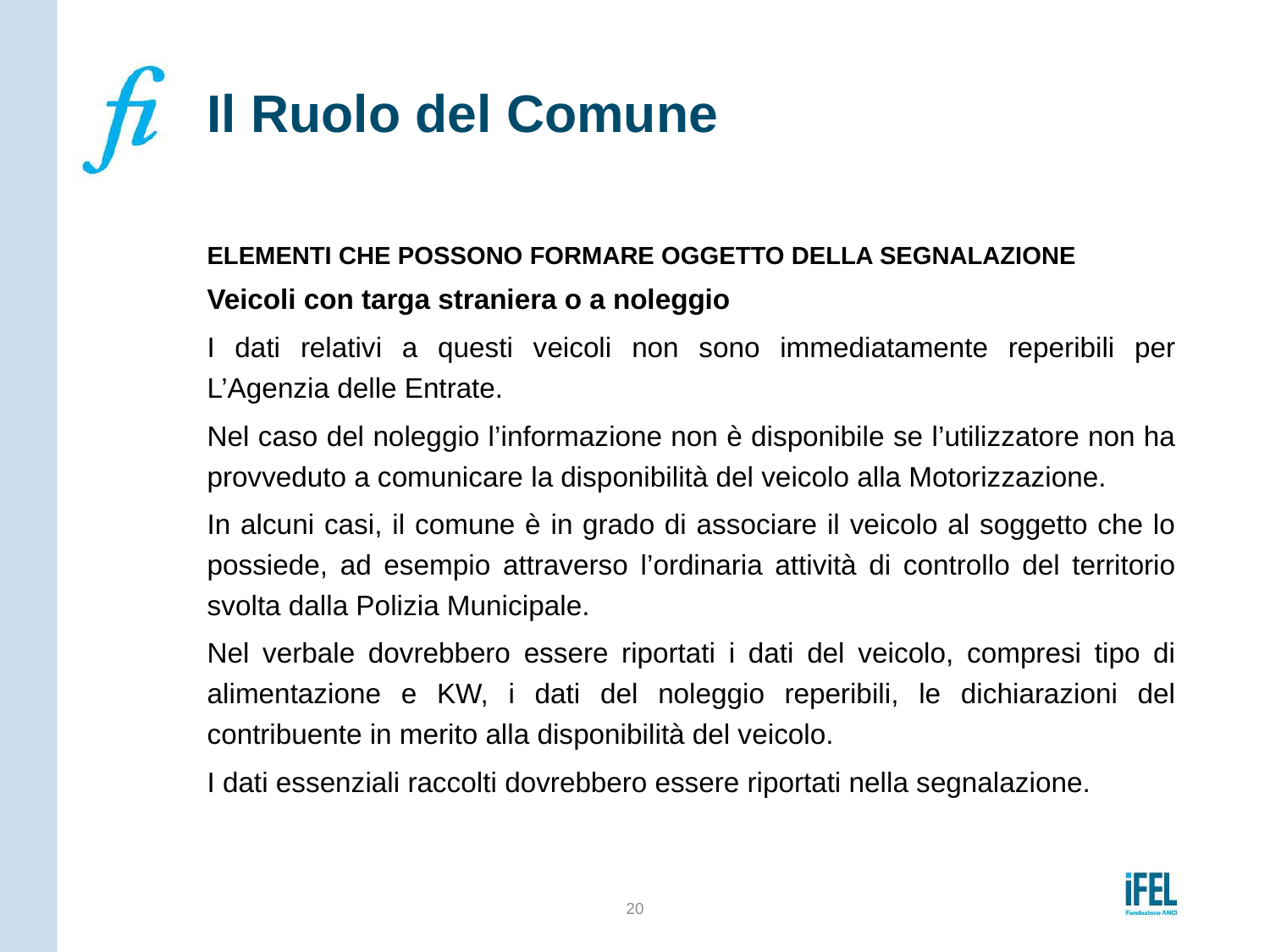

# Il Ruolo del Comune
ELEMENTI CHE POSSONO FORMARE OGGETTO DELLA SEGNALAZIONE
Veicoli con targa straniera o a noleggio
I dati relativi a questi veicoli non sono immediatamente reperibili per L’Agenzia delle Entrate.
Nel caso del noleggio l’informazione non è disponibile se l’utilizzatore non ha provveduto a comunicare la disponibilità del veicolo alla Motorizzazione.
In alcuni casi, il comune è in grado di associare il veicolo al soggetto che lo possiede, ad esempio attraverso l’ordinaria attività di controllo del territorio svolta dalla Polizia Municipale.
Nel verbale dovrebbero essere riportati i dati del veicolo, compresi tipo di alimentazione e KW, i dati del noleggio reperibili, le dichiarazioni del contribuente in merito alla disponibilità del veicolo.
I dati essenziali raccolti dovrebbero essere riportati nella segnalazione.
20